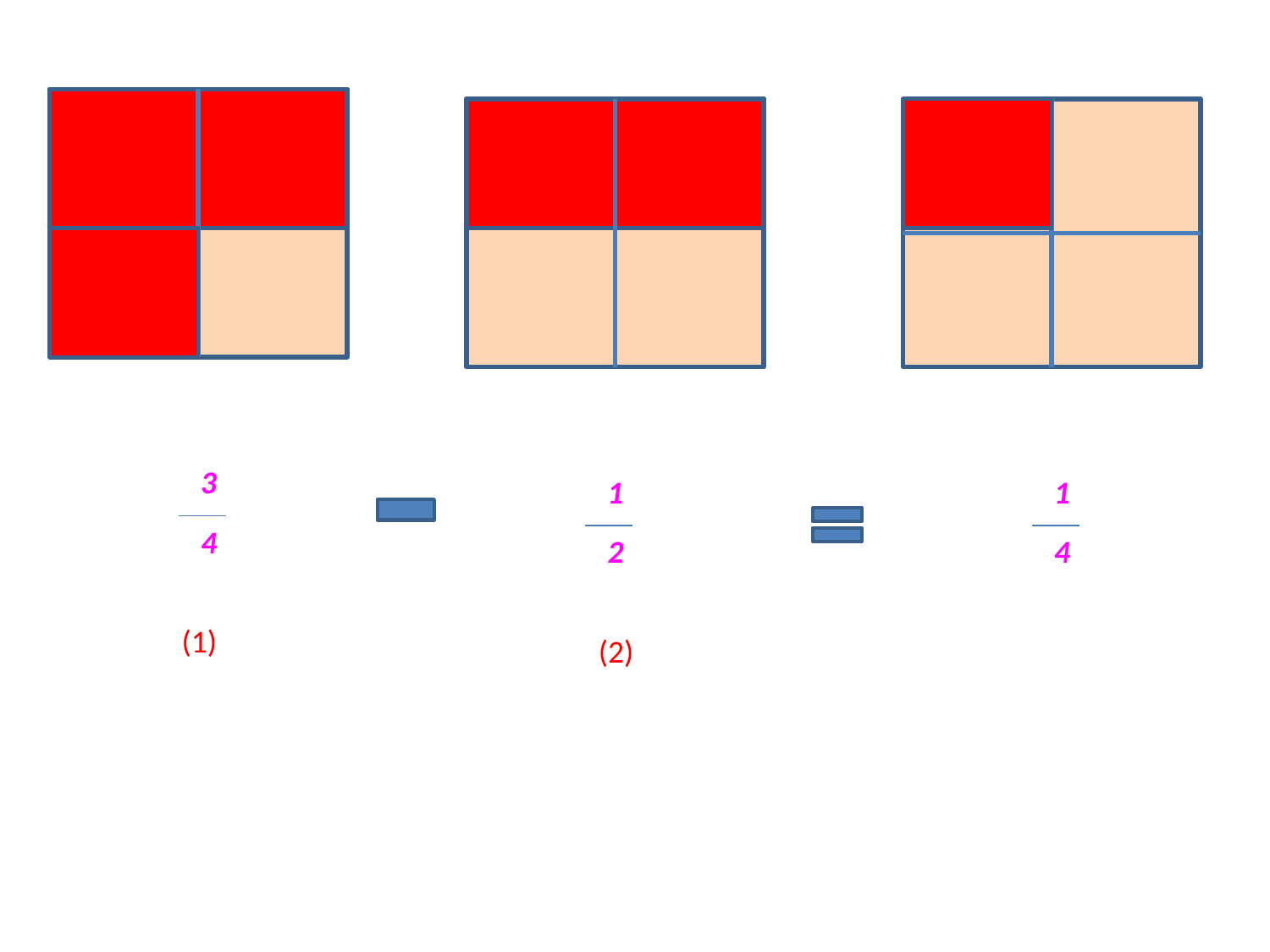

3
4

1
2
1
4

(1)
(2)